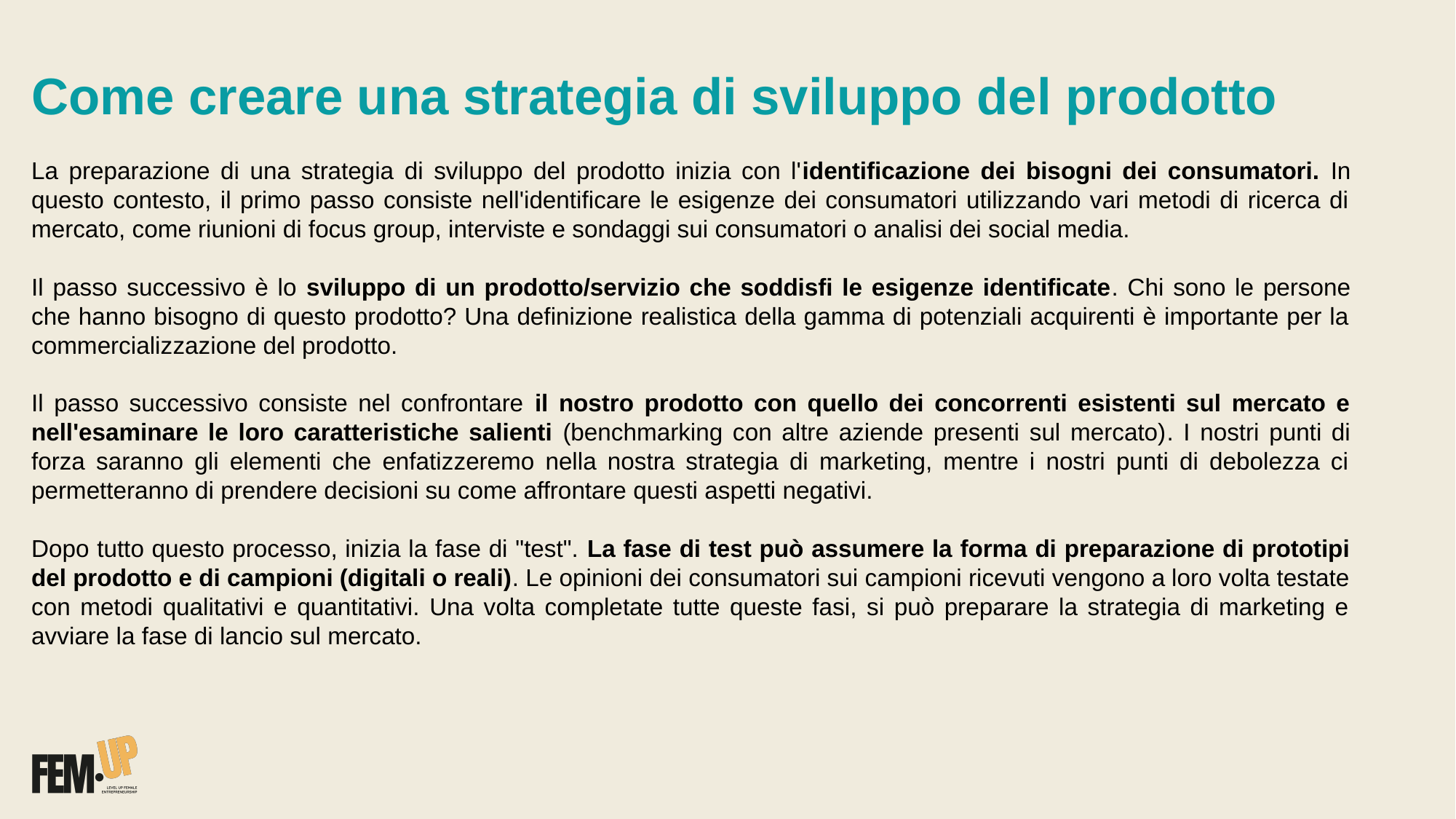

Come creare una strategia di sviluppo del prodotto
La preparazione di una strategia di sviluppo del prodotto inizia con l'identificazione dei bisogni dei consumatori. In questo contesto, il primo passo consiste nell'identificare le esigenze dei consumatori utilizzando vari metodi di ricerca di mercato, come riunioni di focus group, interviste e sondaggi sui consumatori o analisi dei social media.

Il passo successivo è lo sviluppo di un prodotto/servizio che soddisfi le esigenze identificate. Chi sono le persone che hanno bisogno di questo prodotto? Una definizione realistica della gamma di potenziali acquirenti è importante per la commercializzazione del prodotto.

Il passo successivo consiste nel confrontare il nostro prodotto con quello dei concorrenti esistenti sul mercato e nell'esaminare le loro caratteristiche salienti (benchmarking con altre aziende presenti sul mercato). I nostri punti di forza saranno gli elementi che enfatizzeremo nella nostra strategia di marketing, mentre i nostri punti di debolezza ci permetteranno di prendere decisioni su come affrontare questi aspetti negativi.

Dopo tutto questo processo, inizia la fase di "test". La fase di test può assumere la forma di preparazione di prototipi del prodotto e di campioni (digitali o reali). Le opinioni dei consumatori sui campioni ricevuti vengono a loro volta testate con metodi qualitativi e quantitativi. Una volta completate tutte queste fasi, si può preparare la strategia di marketing e avviare la fase di lancio sul mercato.